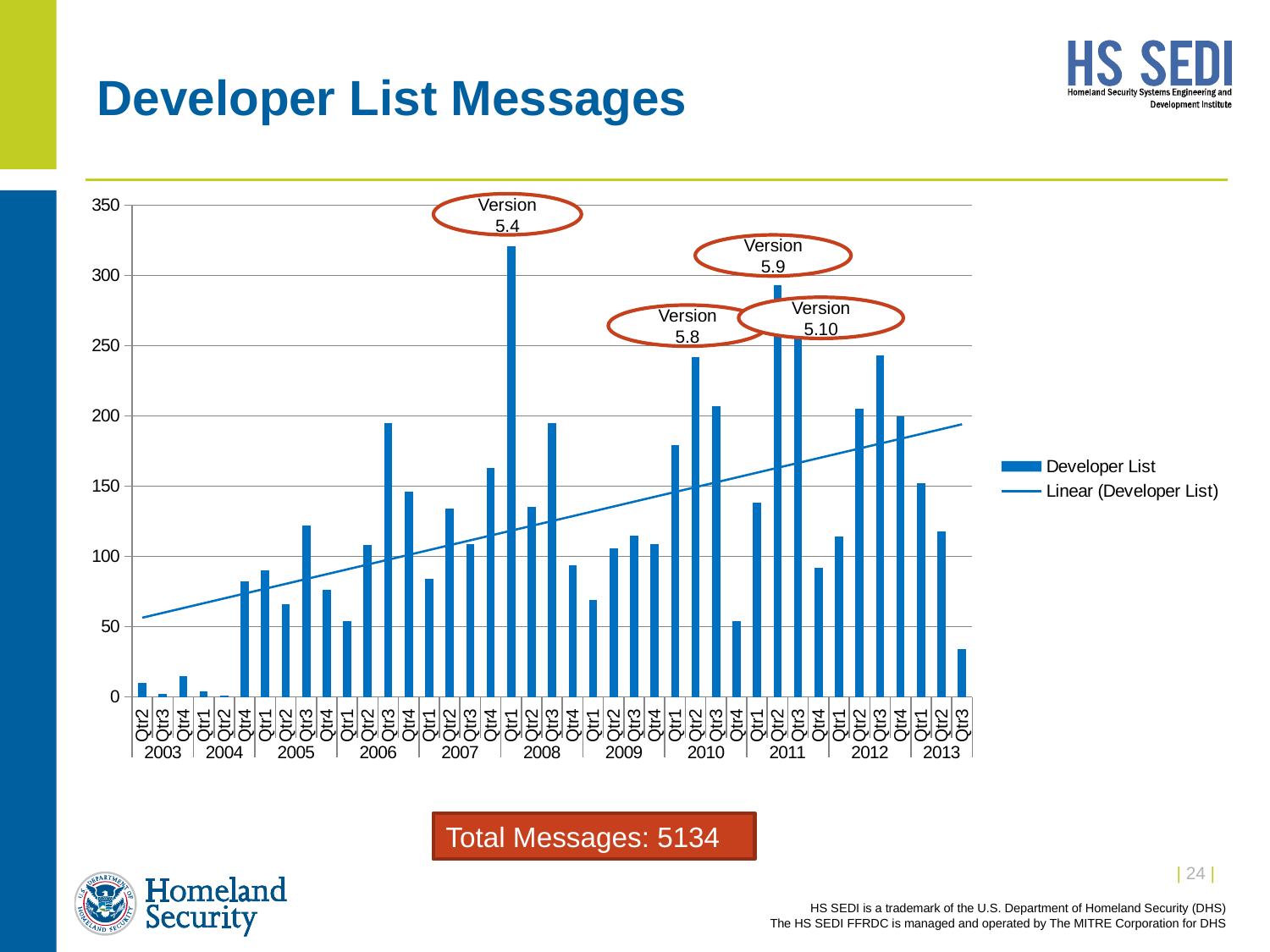

# Developer List Messages

### Chart

| Category | Developer List |
|---|---|
| Qtr2 | 10.0 |
| Qtr3 | 2.0 |
| Qtr4 | 15.0 |
| Qtr1 | 4.0 |
| Qtr2 | 1.0 |
| Qtr4 | 82.0 |
| Qtr1 | 90.0 |
| Qtr2 | 66.0 |
| Qtr3 | 122.0 |
| Qtr4 | 76.0 |
| Qtr1 | 54.0 |
| Qtr2 | 108.0 |
| Qtr3 | 195.0 |
| Qtr4 | 146.0 |
| Qtr1 | 84.0 |
| Qtr2 | 134.0 |
| Qtr3 | 109.0 |
| Qtr4 | 163.0 |
| Qtr1 | 321.0 |
| Qtr2 | 135.0 |
| Qtr3 | 195.0 |
| Qtr4 | 94.0 |
| Qtr1 | 69.0 |
| Qtr2 | 106.0 |
| Qtr3 | 115.0 |
| Qtr4 | 109.0 |
| Qtr1 | 179.0 |
| Qtr2 | 242.0 |
| Qtr3 | 207.0 |
| Qtr4 | 54.0 |
| Qtr1 | 138.0 |
| Qtr2 | 293.0 |
| Qtr3 | 258.0 |
| Qtr4 | 92.0 |
| Qtr1 | 114.0 |
| Qtr2 | 205.0 |
| Qtr3 | 243.0 |
| Qtr4 | 200.0 |
| Qtr1 | 152.0 |
| Qtr2 | 118.0 |
| Qtr3 | 34.0 |
Version 5.4
Version 5.9
Version 5.10
Version 5.8
Total Messages: 5134
| 24 |